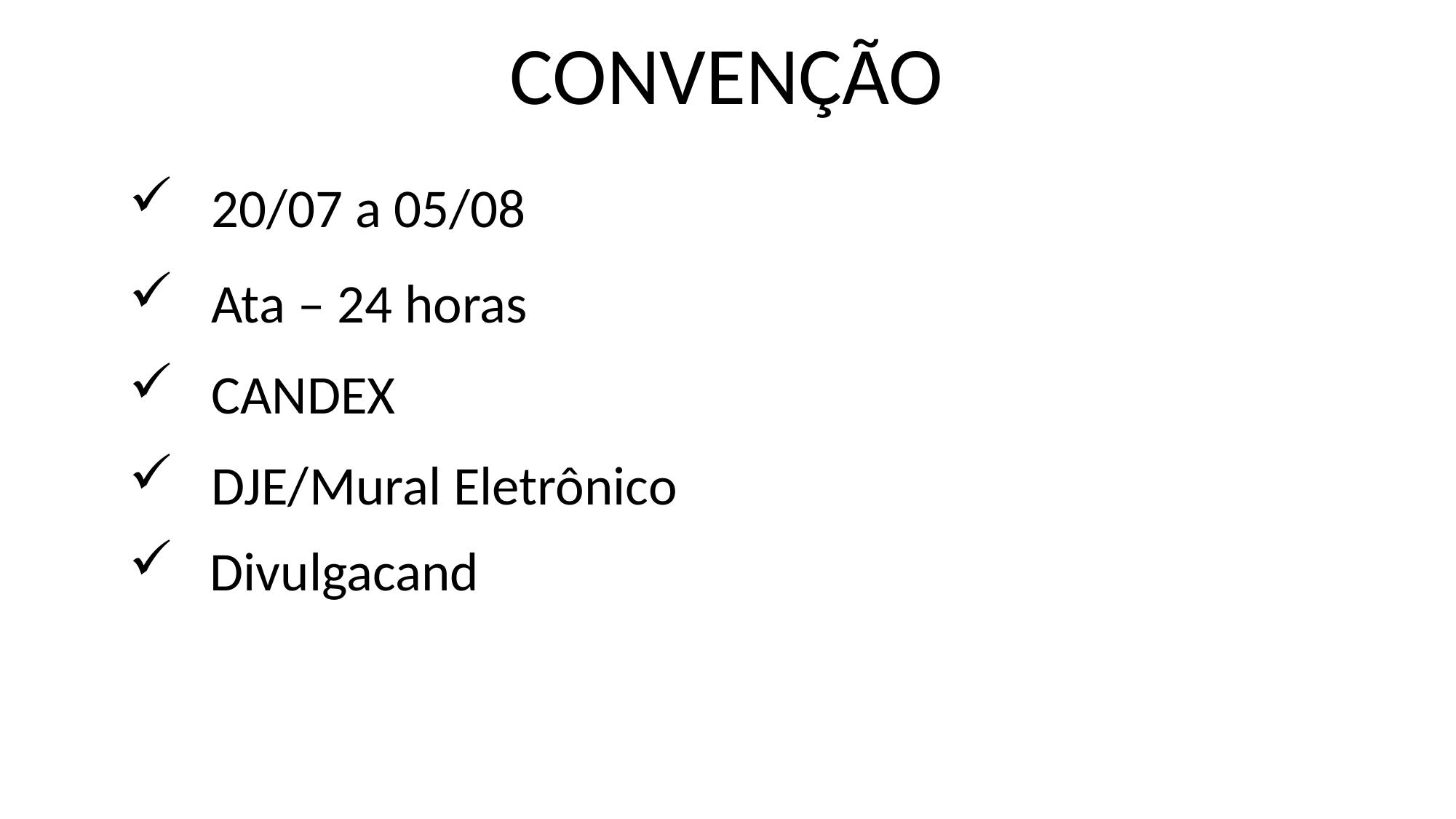

CONVENÇÃO
20/07 a 05/08
Ata – 24 horas
CANDEX
DJE/Mural Eletrônico

 Divulgacand